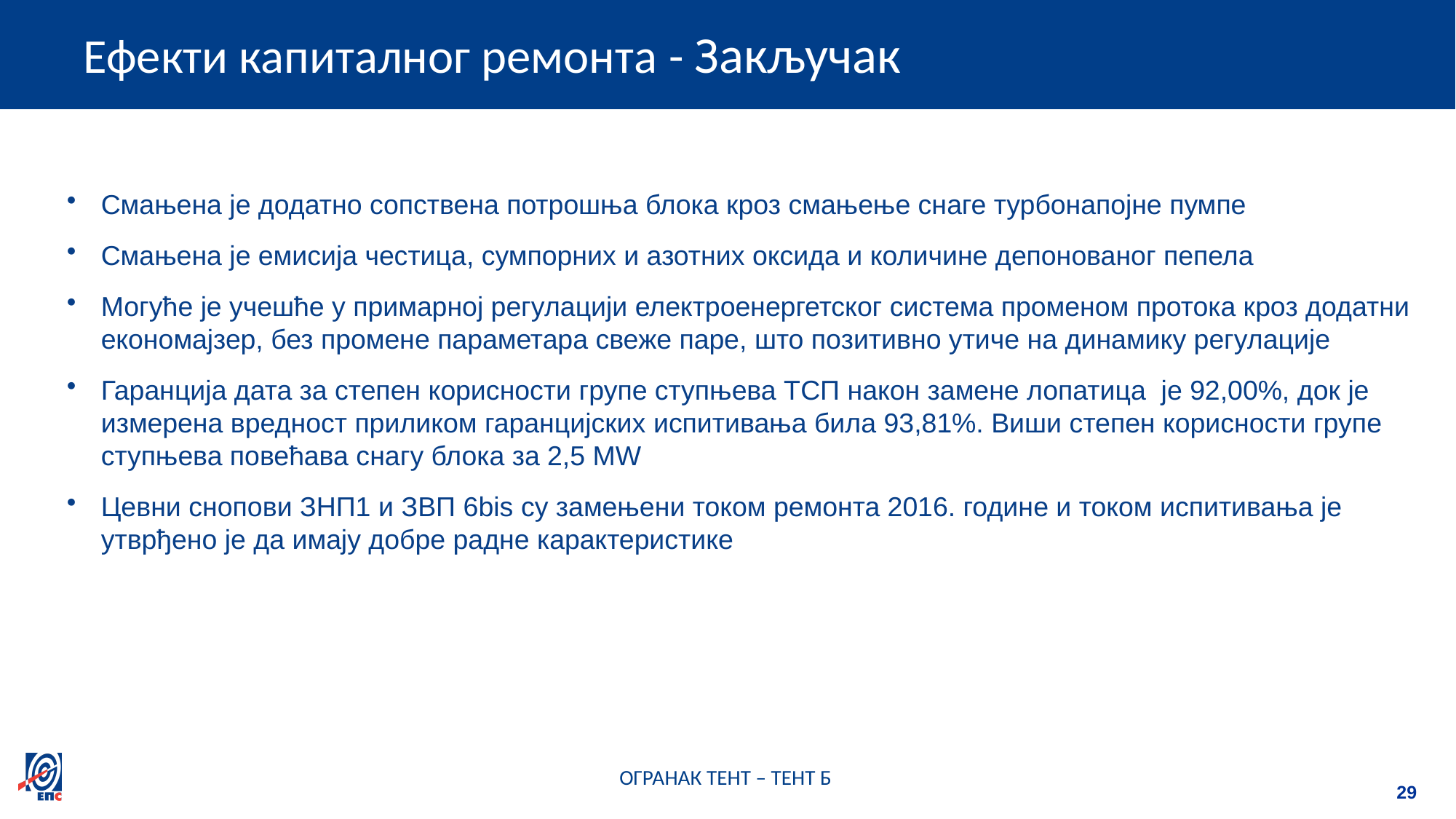

# Ефекти капиталног ремонта - Закључак
Смањена је додатно сопствена потрошња блока кроз смањење снаге турбонапојне пумпе
Смањена је емисија честица, сумпорних и азотних оксида и количине депонованог пепела
Могуће је учешће у примарној регулацији електроенергетског система променом протока кроз додатни економајзер, без промене параметара свеже паре, што позитивно утиче на динамику регулације
Гаранција дата за степен корисности групе ступњева ТСП након замене лопатица  је 92,00%, док је измерена вредност приликом гаранцијских испитивања била 93,81%. Виши степен корисности групе ступњева повећава снагу блока за 2,5 MW
Цевни снопoви ЗНП1 и ЗВП 6bis су замењени током ремонта 2016. године и током испитивања је утврђено је да имају добре радне карактеристике
ОГРАНАК ТЕНТ – ТЕНТ Б